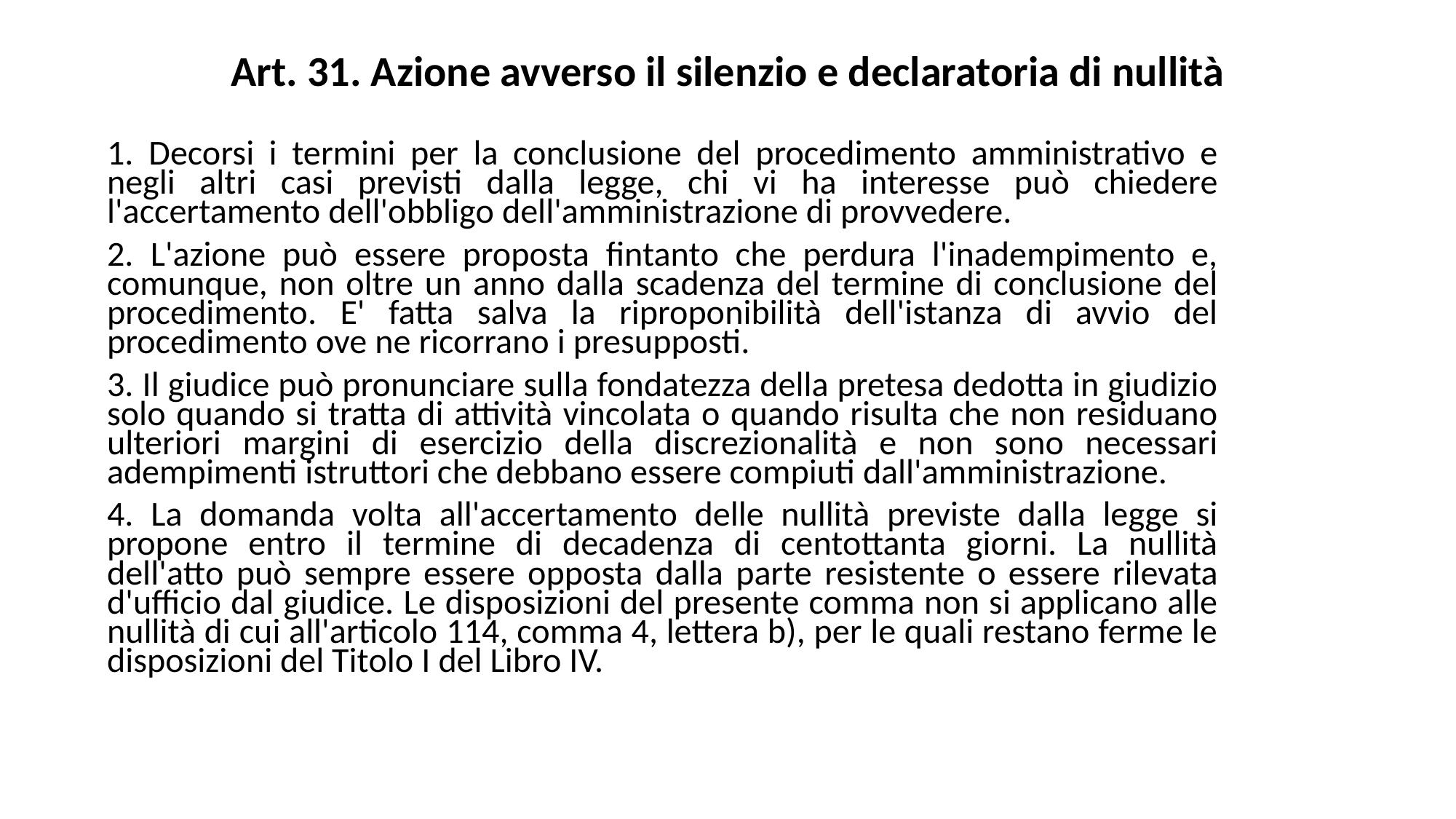

# Art. 31. Azione avverso il silenzio e declaratoria di nullità
1. Decorsi i termini per la conclusione del procedimento amministrativo e negli altri casi previsti dalla legge, chi vi ha interesse può chiedere l'accertamento dell'obbligo dell'amministrazione di provvedere.
2. L'azione può essere proposta fintanto che perdura l'inadempimento e, comunque, non oltre un anno dalla scadenza del termine di conclusione del procedimento. E' fatta salva la riproponibilità dell'istanza di avvio del procedimento ove ne ricorrano i presupposti.
3. Il giudice può pronunciare sulla fondatezza della pretesa dedotta in giudizio solo quando si tratta di attività vincolata o quando risulta che non residuano ulteriori margini di esercizio della discrezionalità e non sono necessari adempimenti istruttori che debbano essere compiuti dall'amministrazione.
4. La domanda volta all'accertamento delle nullità previste dalla legge si propone entro il termine di decadenza di centottanta giorni. La nullità dell'atto può sempre essere opposta dalla parte resistente o essere rilevata d'ufficio dal giudice. Le disposizioni del presente comma non si applicano alle nullità di cui all'articolo 114, comma 4, lettera b), per le quali restano ferme le disposizioni del Titolo I del Libro IV.